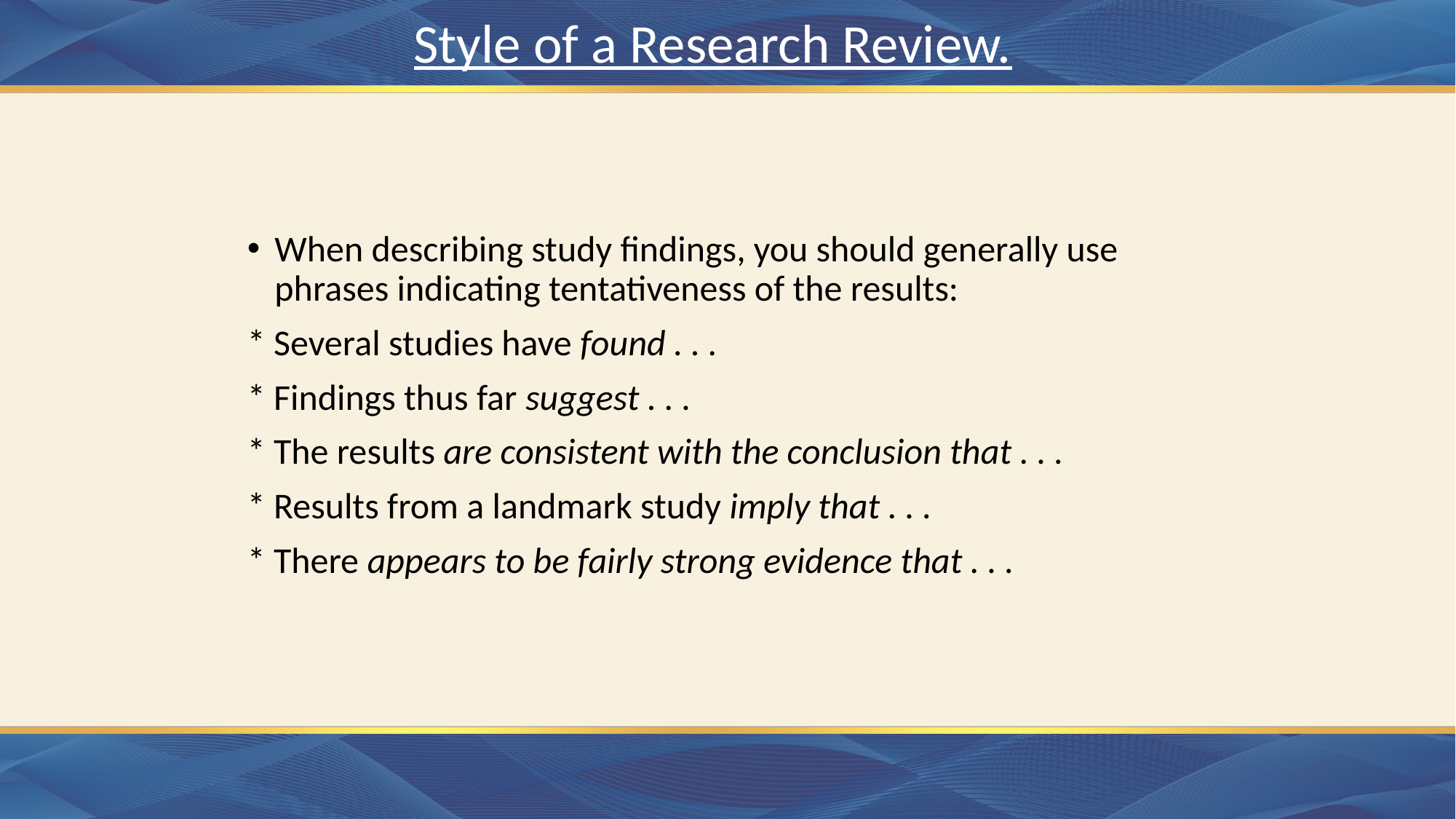

# Style of a Research Review.
When describing study findings, you should generally use phrases indicating tentativeness of the results:
* Several studies have found . . .
* Findings thus far suggest . . .
* The results are consistent with the conclusion that . . .
* Results from a landmark study imply that . . .
* There appears to be fairly strong evidence that . . .